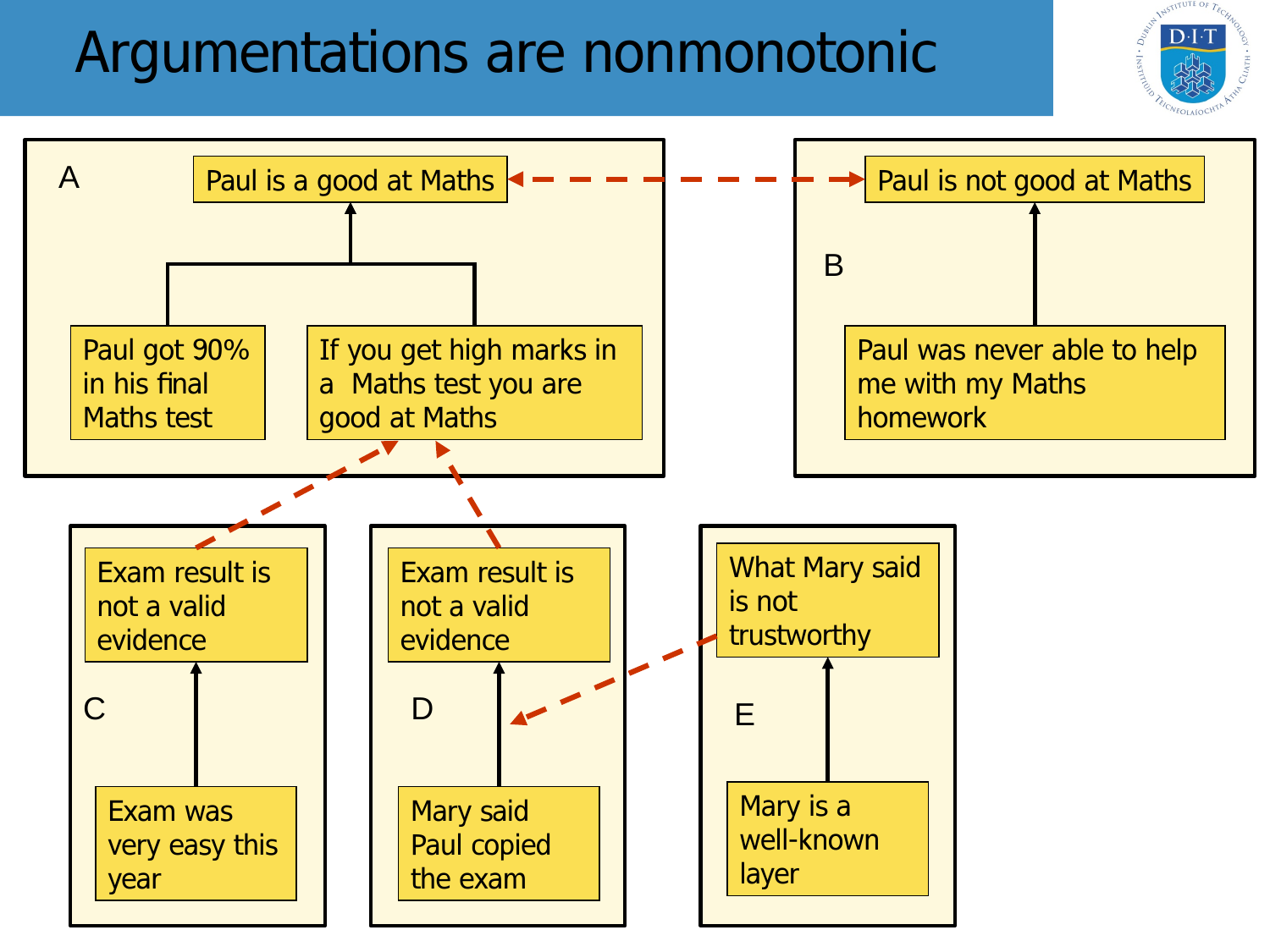

Argumentations are nonmonotonic

A

B
Paul is a good at Maths
Paul got 90% in his final Maths test
If you get high marks in a  Maths test you are good at Maths
Paul is not good at Maths
Paul was never able to help me with my Maths homework

C

D

E
What Mary said is not trustworthy
Mary is a well-known layer
Exam result is not a valid evidence
Exam was very easy this year
Exam result is not a valid evidence
Mary said Paul copied the exam